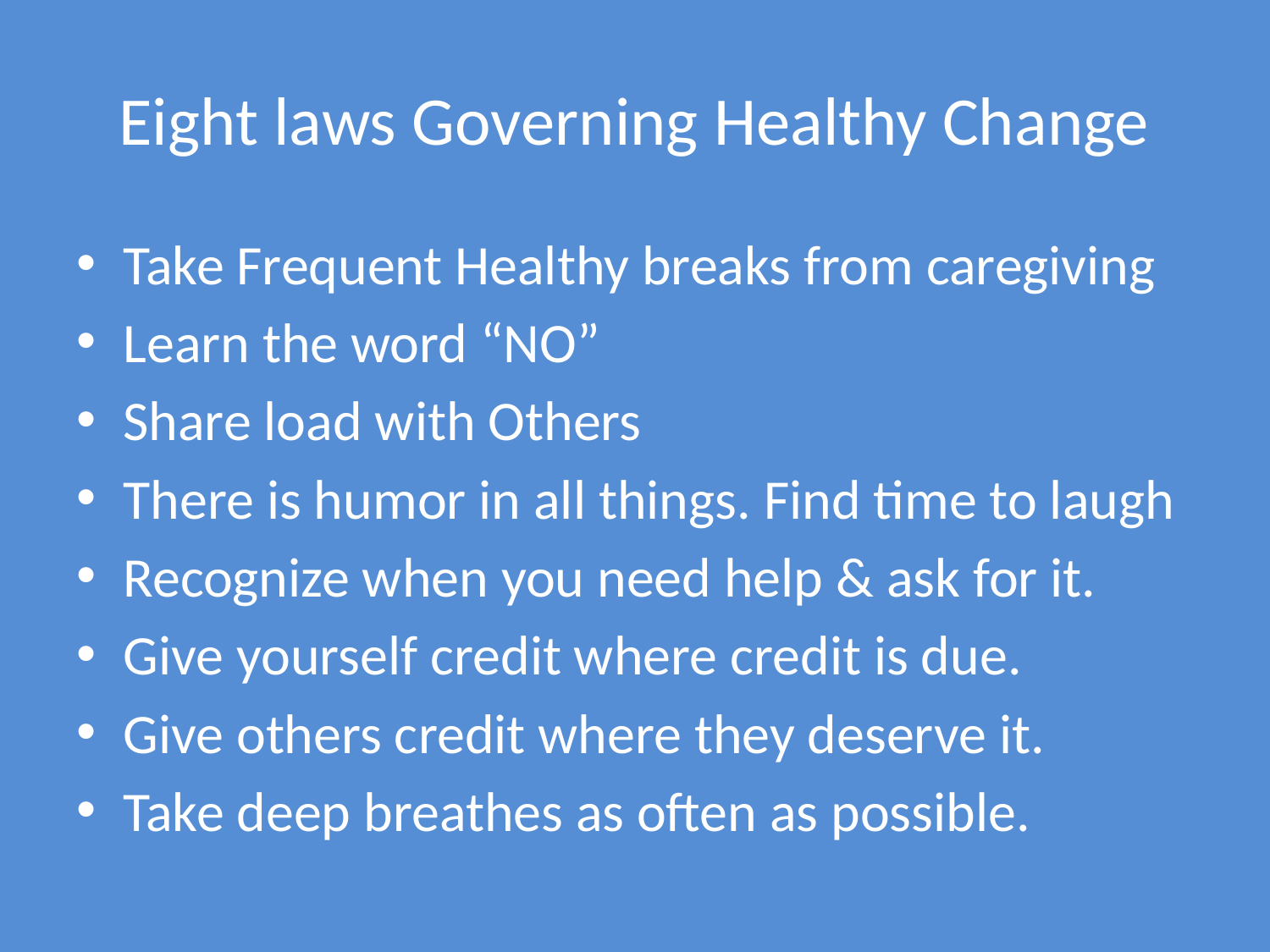

# Eight laws Governing Healthy Change
Take Frequent Healthy breaks from caregiving
Learn the word “NO”
Share load with Others
There is humor in all things. Find time to laugh
Recognize when you need help & ask for it.
Give yourself credit where credit is due.
Give others credit where they deserve it.
Take deep breathes as often as possible.